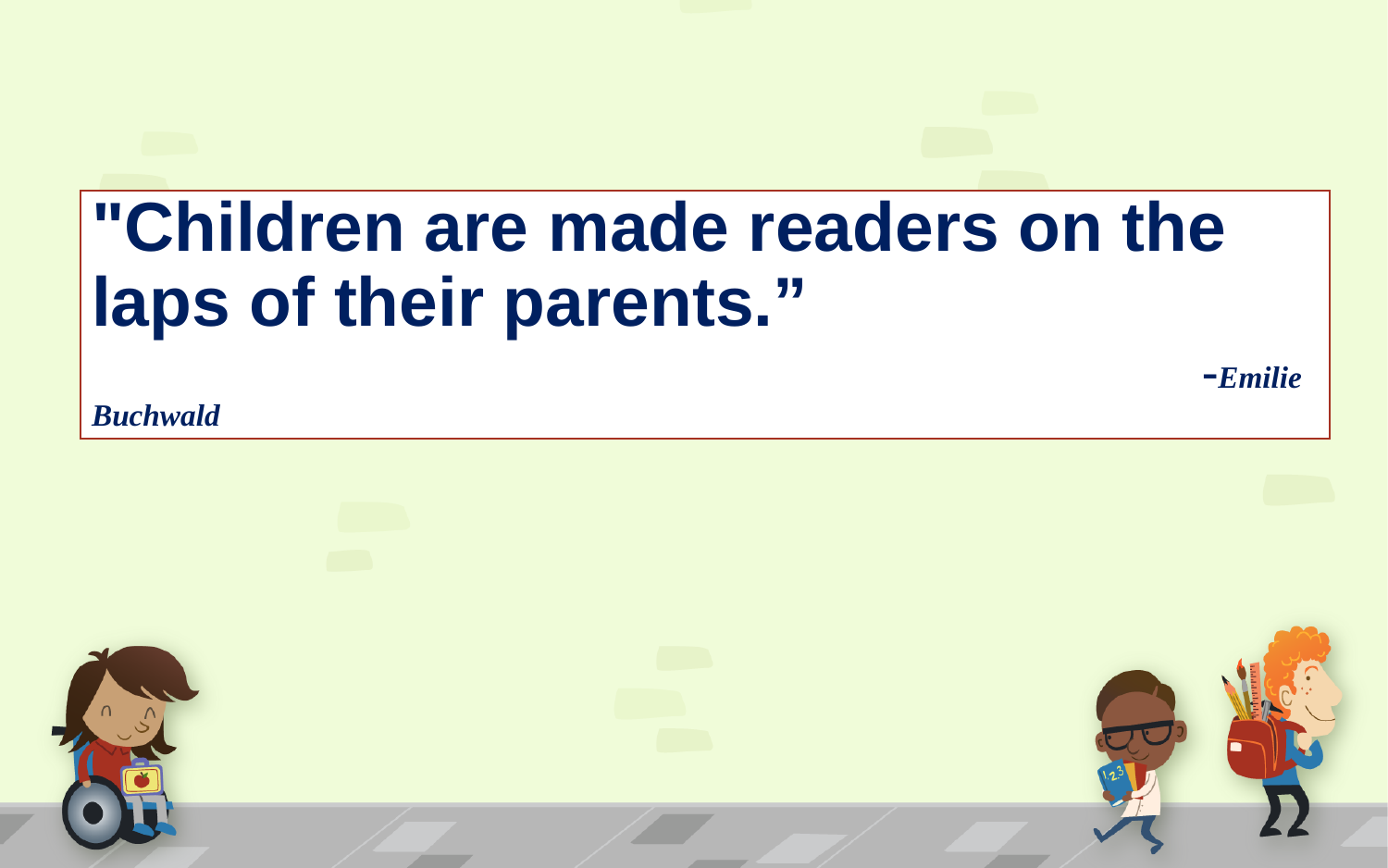

"Children are made readers on the laps of their parents.”
								-Emilie Buchwald